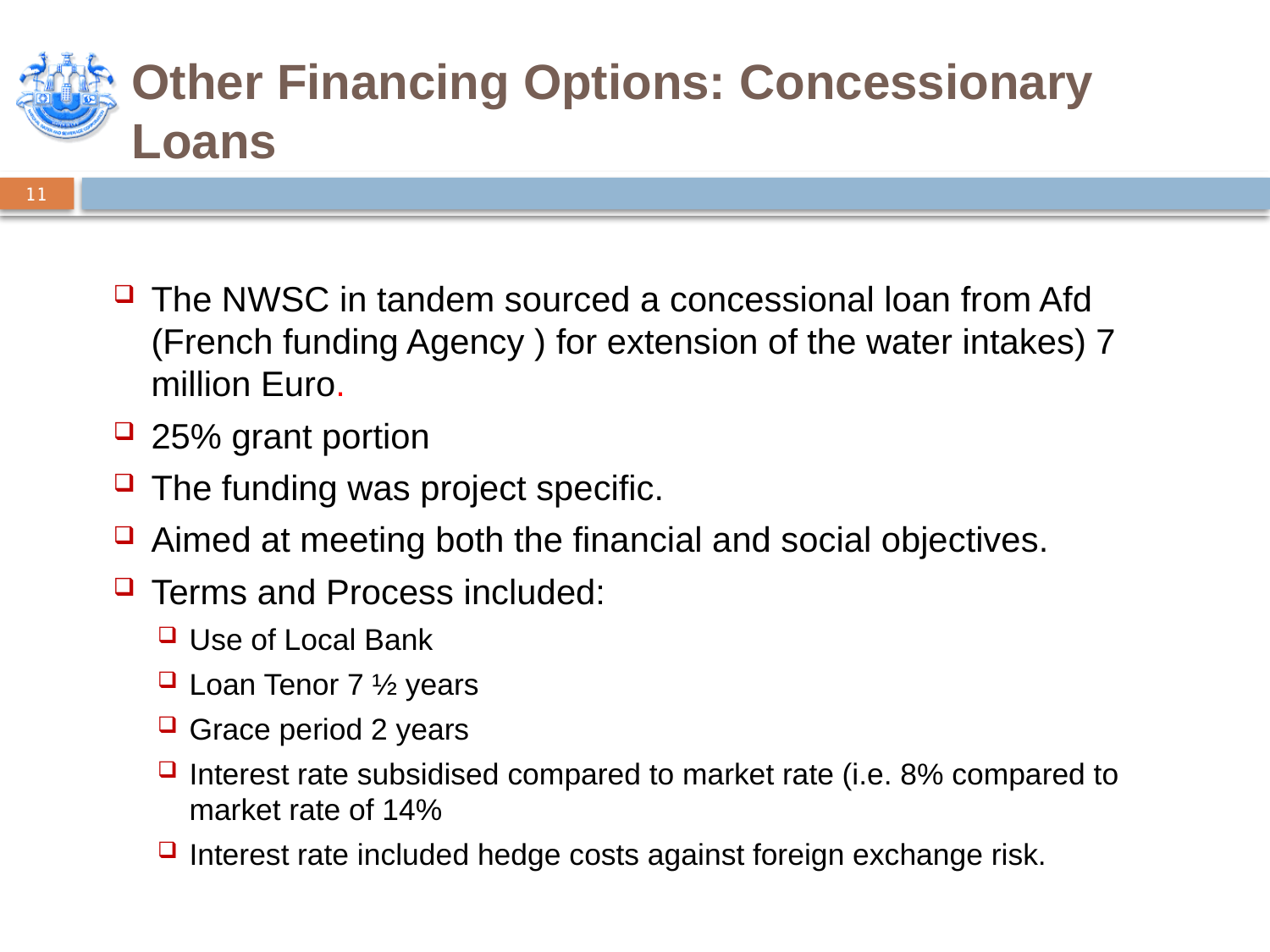

# Other Financing Options: Concessionary Loans
11

The NWSC in tandem sourced a concessional loan from Afd (French funding Agency ) for extension of the water intakes) 7 million Euro.
25% grant portion
The funding was project specific.
Aimed at meeting both the financial and social objectives.
Terms and Process included:
Use of Local Bank
Loan Tenor 7 ½ years
Grace period 2 years
Interest rate subsidised compared to market rate (i.e. 8% compared to market rate of 14%
Interest rate included hedge costs against foreign exchange risk.